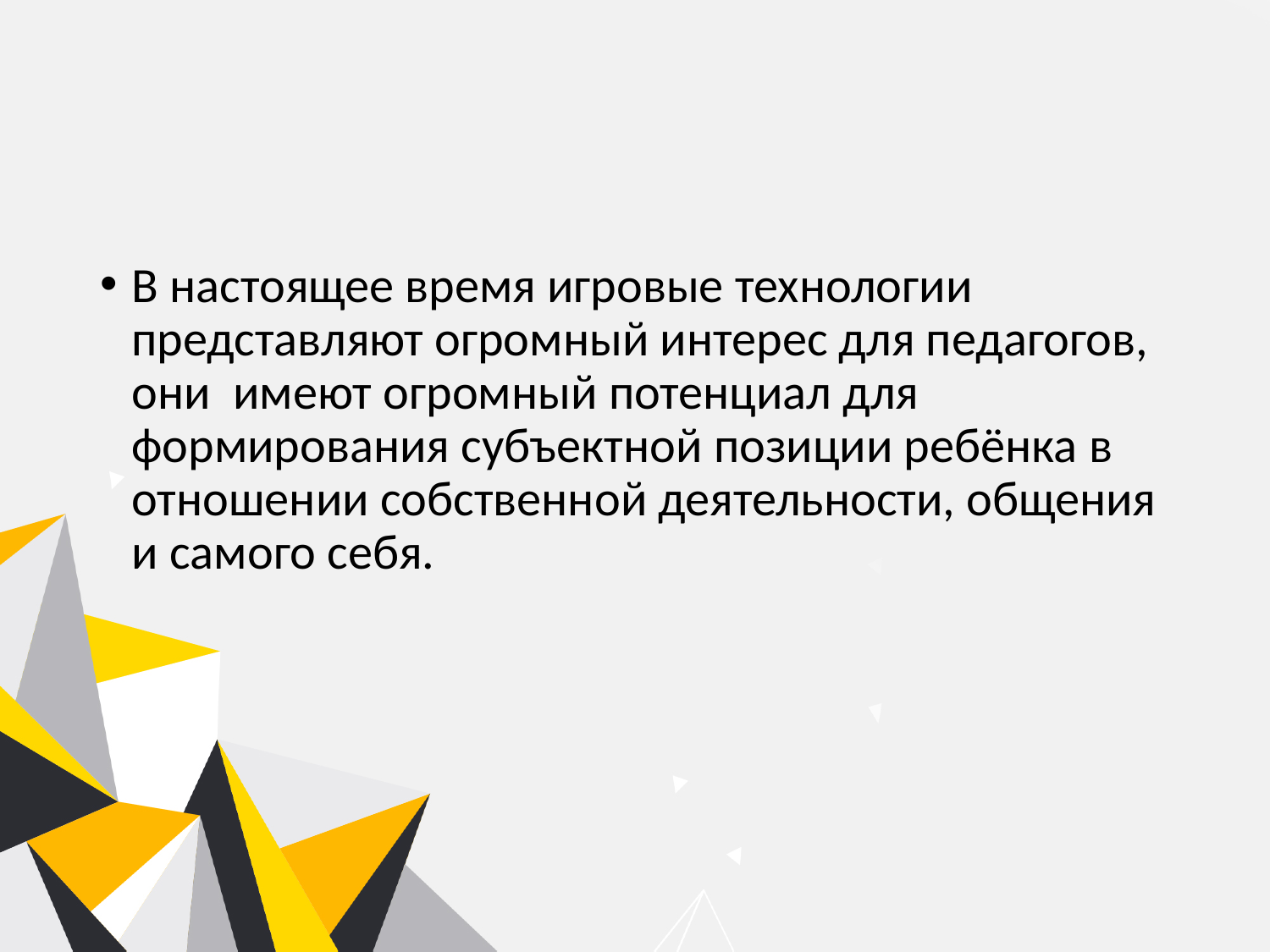

#
В настоящее время игровые технологии представляют огромный интерес для педагогов, они  имеют огромный потенциал для формирования субъектной позиции ребёнка в отношении собственной деятельности, общения и самого себя.